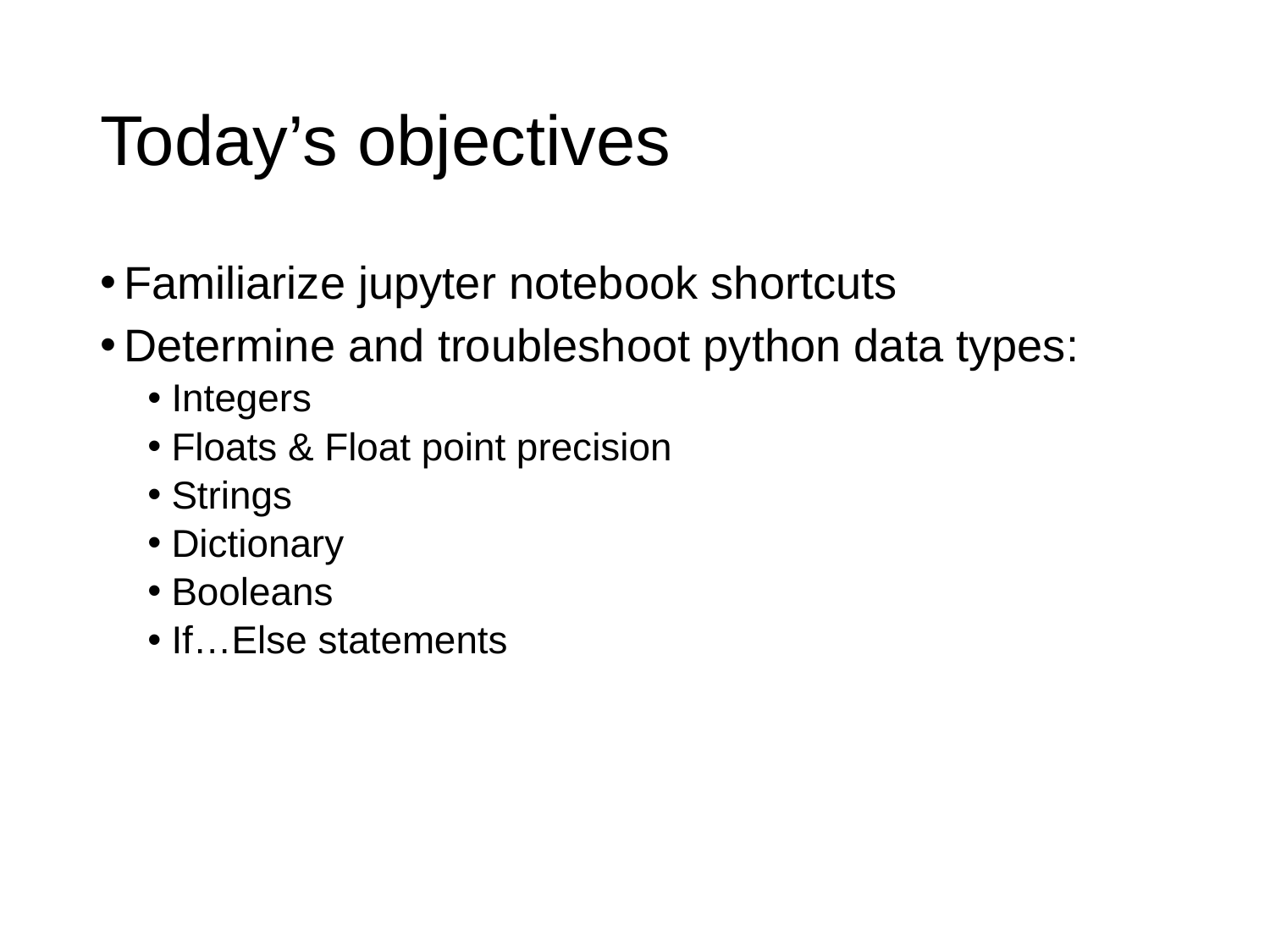

# Today’s objectives
Familiarize jupyter notebook shortcuts
Determine and troubleshoot python data types:
Integers
Floats & Float point precision
Strings
Dictionary
Booleans
If…Else statements